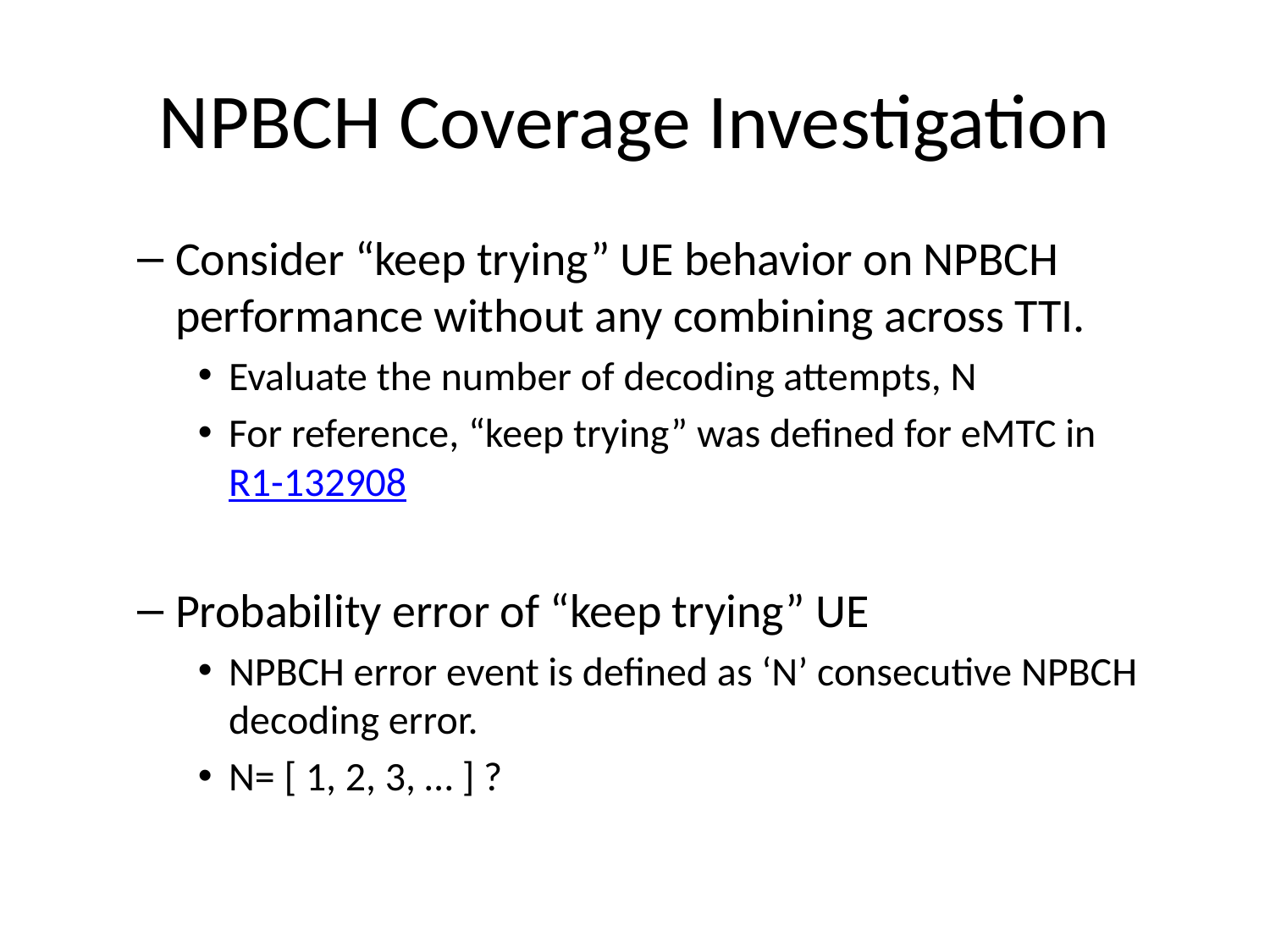

# NPBCH Coverage Investigation
Consider “keep trying” UE behavior on NPBCH performance without any combining across TTI.
Evaluate the number of decoding attempts, N
For reference, “keep trying” was defined for eMTC in R1-132908

Probability error of “keep trying” UE
NPBCH error event is defined as ‘N’ consecutive NPBCH decoding error.
N= [ 1, 2, 3, … ] ?